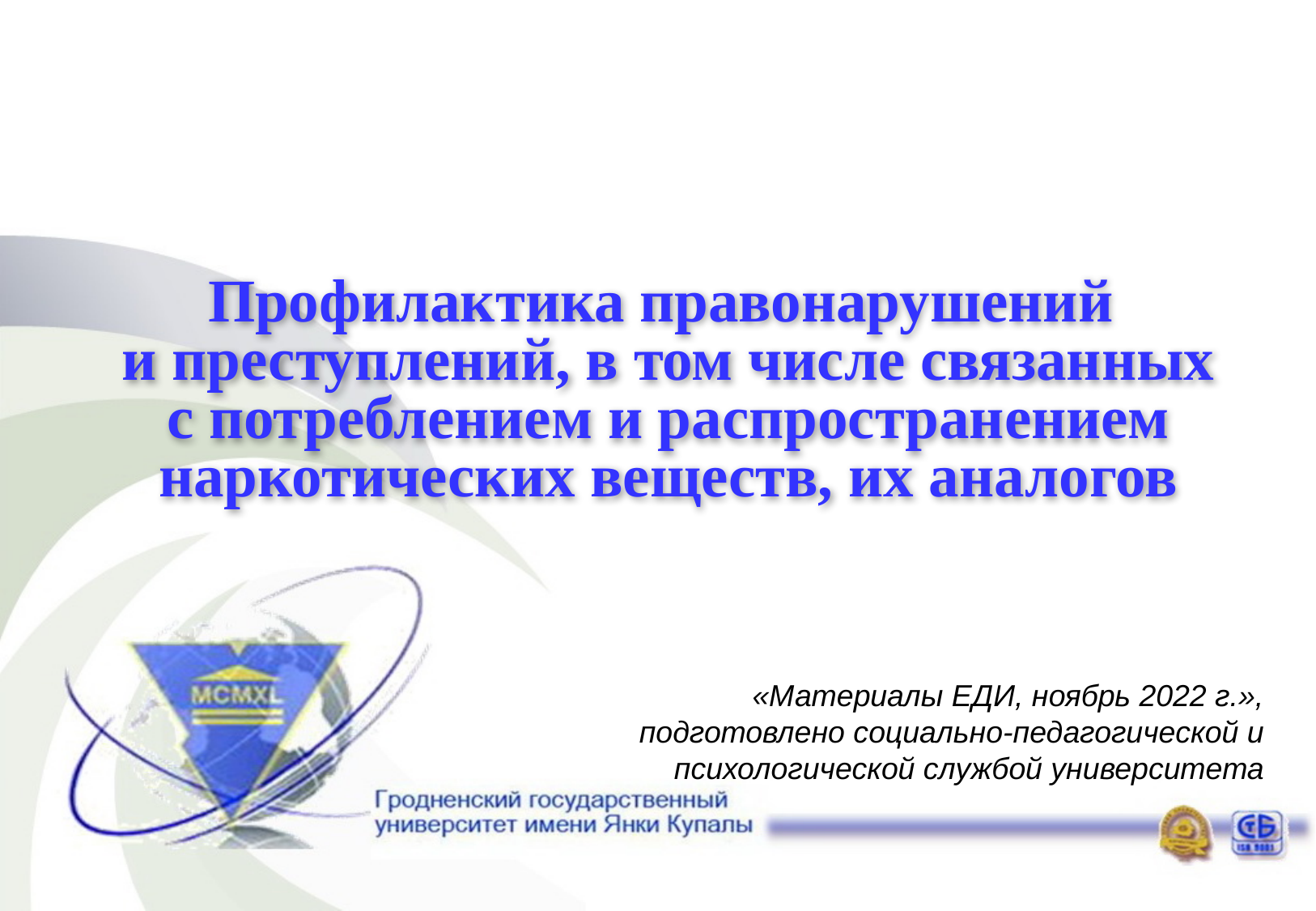

Профилактика правонарушений
 и преступлений, в том числе связанных
 с потреблением и распространением
 наркотических веществ, их аналогов

«Материалы ЕДИ, ноябрь 2022 г.»,
подготовлено социально-педагогической и
психологической службой университета